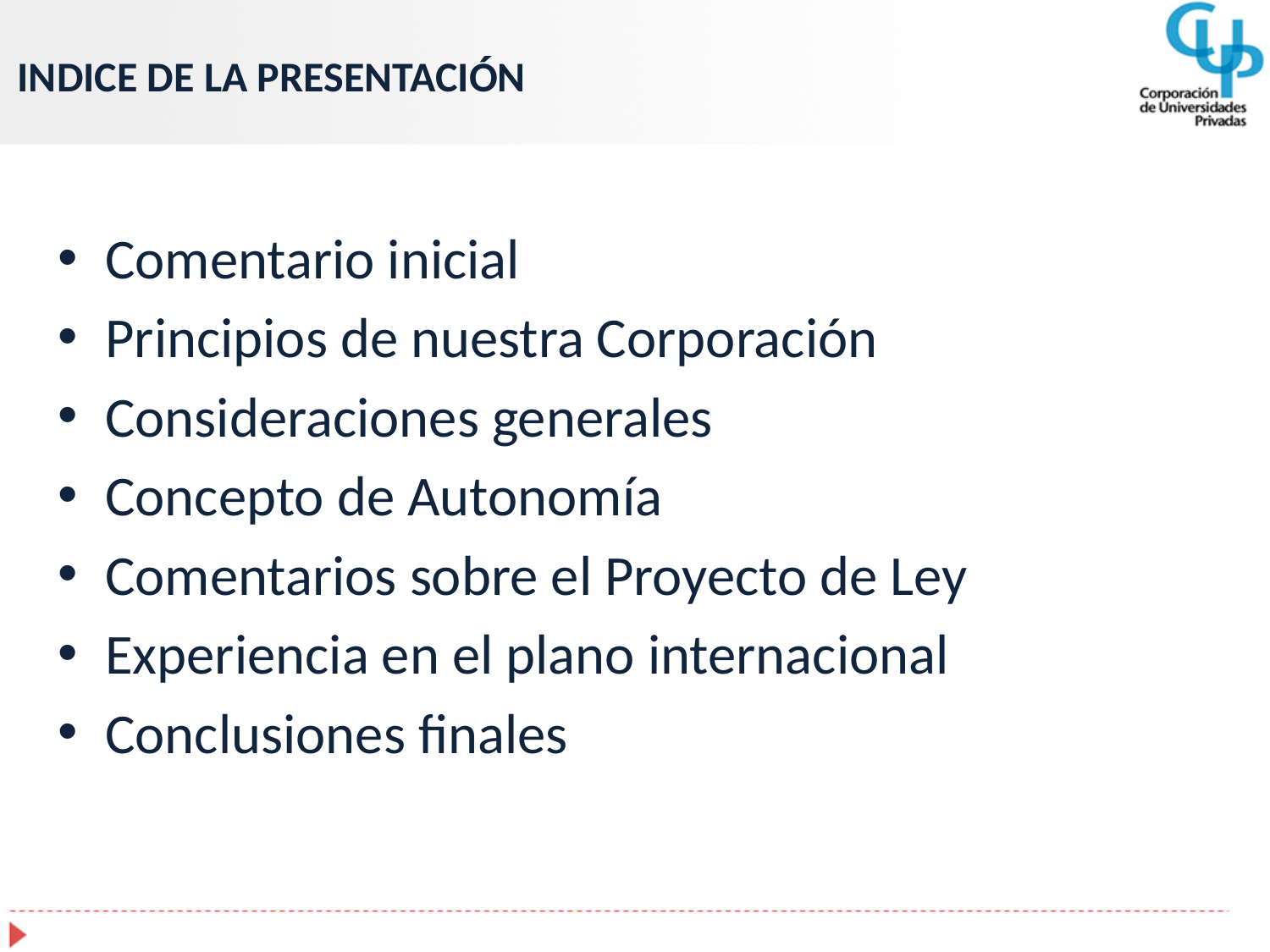

# INDICE DE LA PRESENTACIÓN
Comentario inicial
Principios de nuestra Corporación
Consideraciones generales
Concepto de Autonomía
Comentarios sobre el Proyecto de Ley
Experiencia en el plano internacional
Conclusiones finales